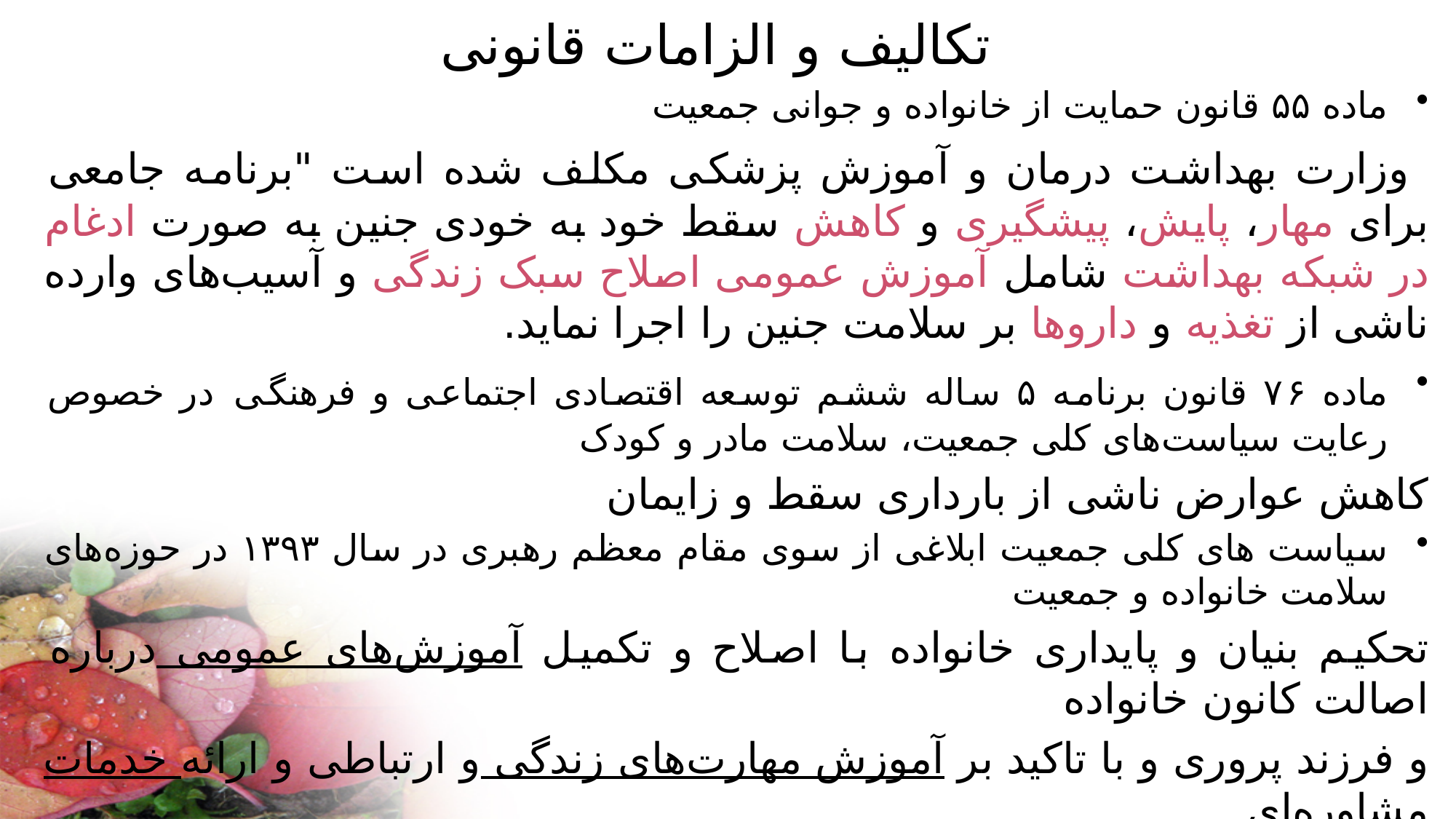

# تکالیف و الزامات قانونی
ماده ۵۵ قانون حمایت از خانواده و جوانی جمعیت
 وزارت بهداشت درمان و آموزش پزشکی مکلف شده است "برنامه جامعی برای مهار، پایش، پیشگیری و کاهش سقط خود به خودی جنین به صورت ادغام در شبکه بهداشت شامل آموزش عمومی اصلاح سبک زندگی و آسیب‌های وارده ناشی از تغذیه و داروها بر سلامت جنین را اجرا نماید.
ماده ۷۶ قانون برنامه ۵ ساله ششم توسعه اقتصادی اجتماعی و فرهنگی در خصوص رعایت سیاست‌های کلی جمعیت، سلامت مادر و کودک
کاهش عوارض ناشی از بارداری سقط و زایمان
سیاست های کلی جمعیت ابلاغی از سوی مقام معظم رهبری در سال ۱۳۹۳ در حوزه‌های سلامت خانواده و جمعیت
تحکیم بنیان و پایداری خانواده با اصلاح و تکمیل آموزش‌های عمومی درباره اصالت کانون خانواده
و فرزند پروری و با تاکید بر آموزش مهارت‌های زندگی و ارتباطی و ارائه خدمات مشاوره‌ای
بر مبنای فرهنگ و ارزش‌های اسلامی ایرانی و توسعه و تقویت نظام تامین اجتماعی
 خدمات بهداشتی و درمانی و مراقبت‌های پزشکی در جهت سلامت باروری و فرزندآوری